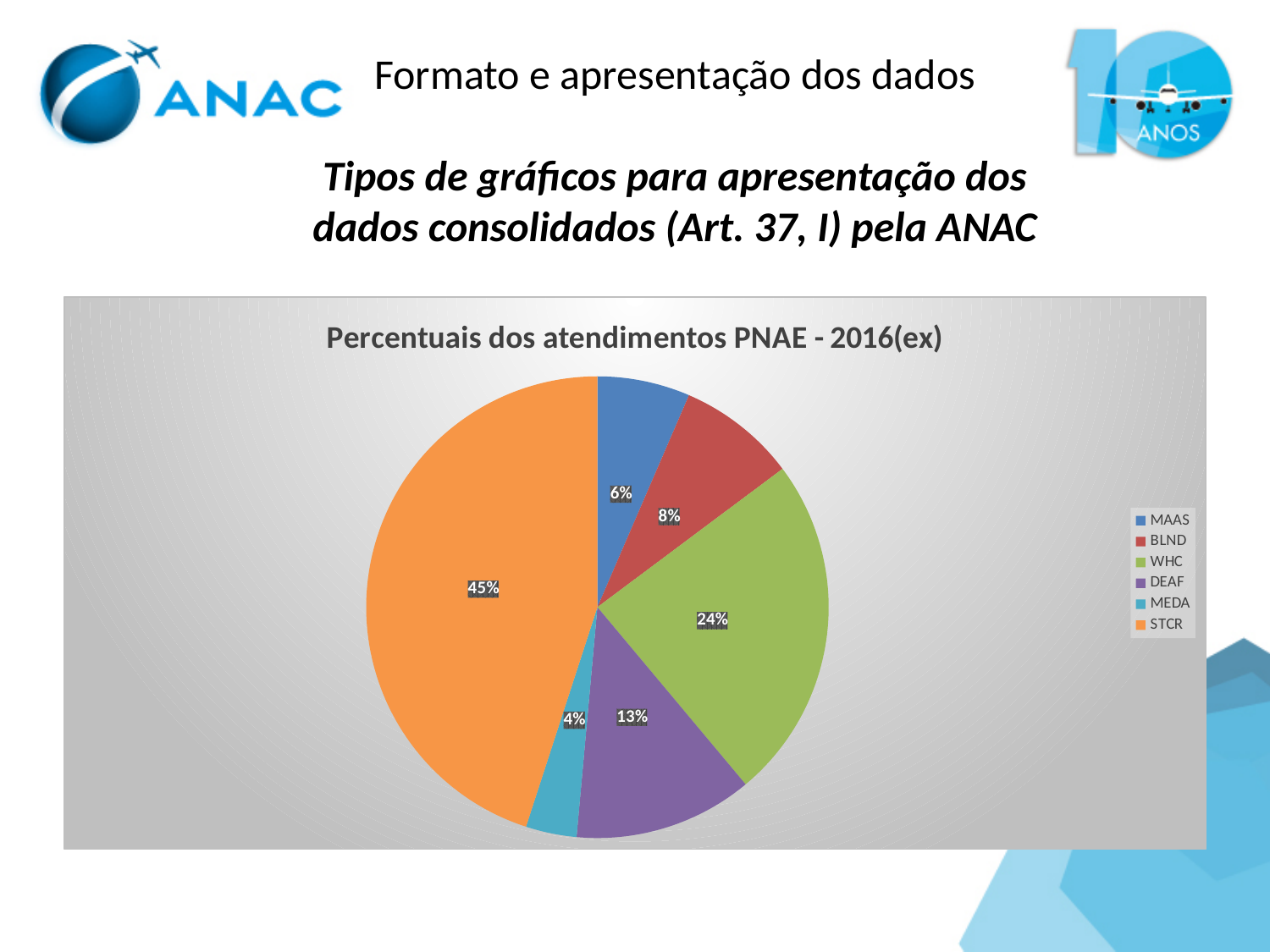

Formato e apresentação dos dados

Tipos de gráficos para apresentação dos dados consolidados (Art. 37, I) pela ANAC

### Chart: Percentuais dos atendimentos PNAE - 2016(ex)

| Category |  |  |
|---|---|---|
| MAAS | 25500.0 | 0.06483600305110603 |
| BLND | 32600.0 | 0.0828883803712179 |
| WHC | 95000.0 | 0.24154589371980675 |
| DEAF | 49200.0 | 0.12509534706331046 |
| MEDA | 14000.0 | 0.03559623696923468 |
| STCR | 177000.0 | 0.4500381388253242 |